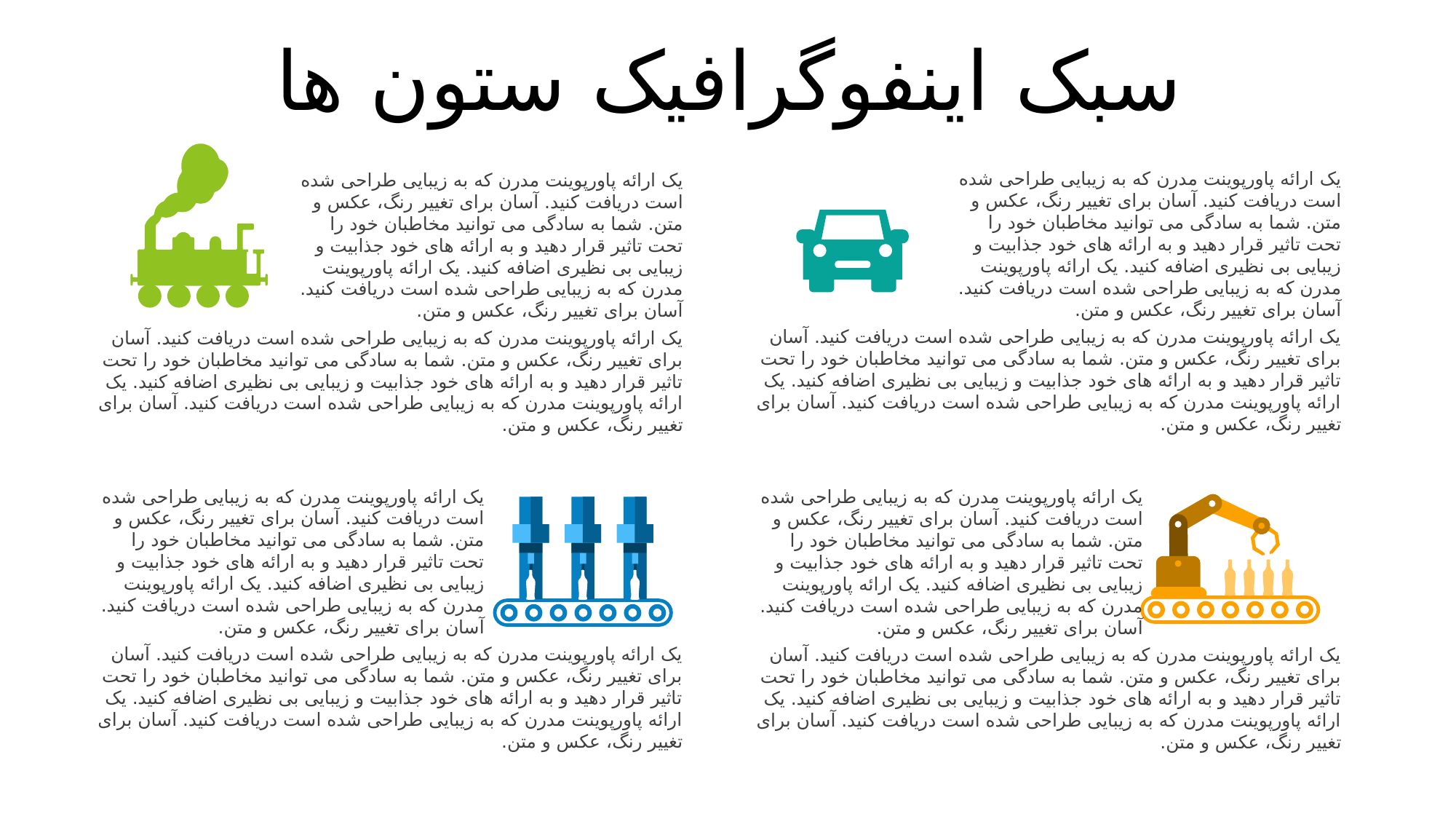

سبک اینفوگرافیک ستون ها

یک ارائه پاورپوینت مدرن که به زیبایی طراحی شده است دریافت کنید. آسان برای تغییر رنگ، عکس و متن. شما به سادگی می توانید مخاطبان خود را تحت تاثیر قرار دهید و به ارائه های خود جذابیت و زیبایی بی نظیری اضافه کنید. یک ارائه پاورپوینت مدرن که به زیبایی طراحی شده است دریافت کنید. آسان برای تغییر رنگ، عکس و متن.
یک ارائه پاورپوینت مدرن که به زیبایی طراحی شده است دریافت کنید. آسان برای تغییر رنگ، عکس و متن. شما به سادگی می توانید مخاطبان خود را تحت تاثیر قرار دهید و به ارائه های خود جذابیت و زیبایی بی نظیری اضافه کنید. یک ارائه پاورپوینت مدرن که به زیبایی طراحی شده است دریافت کنید. آسان برای تغییر رنگ، عکس و متن.

یک ارائه پاورپوینت مدرن که به زیبایی طراحی شده است دریافت کنید. آسان برای تغییر رنگ، عکس و متن. شما به سادگی می توانید مخاطبان خود را تحت تاثیر قرار دهید و به ارائه های خود جذابیت و زیبایی بی نظیری اضافه کنید. یک ارائه پاورپوینت مدرن که به زیبایی طراحی شده است دریافت کنید. آسان برای تغییر رنگ، عکس و متن.
یک ارائه پاورپوینت مدرن که به زیبایی طراحی شده است دریافت کنید. آسان برای تغییر رنگ، عکس و متن. شما به سادگی می توانید مخاطبان خود را تحت تاثیر قرار دهید و به ارائه های خود جذابیت و زیبایی بی نظیری اضافه کنید. یک ارائه پاورپوینت مدرن که به زیبایی طراحی شده است دریافت کنید. آسان برای تغییر رنگ، عکس و متن.
یک ارائه پاورپوینت مدرن که به زیبایی طراحی شده است دریافت کنید. آسان برای تغییر رنگ، عکس و متن. شما به سادگی می توانید مخاطبان خود را تحت تاثیر قرار دهید و به ارائه های خود جذابیت و زیبایی بی نظیری اضافه کنید. یک ارائه پاورپوینت مدرن که به زیبایی طراحی شده است دریافت کنید. آسان برای تغییر رنگ، عکس و متن.
یک ارائه پاورپوینت مدرن که به زیبایی طراحی شده است دریافت کنید. آسان برای تغییر رنگ، عکس و متن. شما به سادگی می توانید مخاطبان خود را تحت تاثیر قرار دهید و به ارائه های خود جذابیت و زیبایی بی نظیری اضافه کنید. یک ارائه پاورپوینت مدرن که به زیبایی طراحی شده است دریافت کنید. آسان برای تغییر رنگ، عکس و متن.

یک ارائه پاورپوینت مدرن که به زیبایی طراحی شده است دریافت کنید. آسان برای تغییر رنگ، عکس و متن. شما به سادگی می توانید مخاطبان خود را تحت تاثیر قرار دهید و به ارائه های خود جذابیت و زیبایی بی نظیری اضافه کنید. یک ارائه پاورپوینت مدرن که به زیبایی طراحی شده است دریافت کنید. آسان برای تغییر رنگ، عکس و متن.
یک ارائه پاورپوینت مدرن که به زیبایی طراحی شده است دریافت کنید. آسان برای تغییر رنگ، عکس و متن. شما به سادگی می توانید مخاطبان خود را تحت تاثیر قرار دهید و به ارائه های خود جذابیت و زیبایی بی نظیری اضافه کنید. یک ارائه پاورپوینت مدرن که به زیبایی طراحی شده است دریافت کنید. آسان برای تغییر رنگ، عکس و متن.